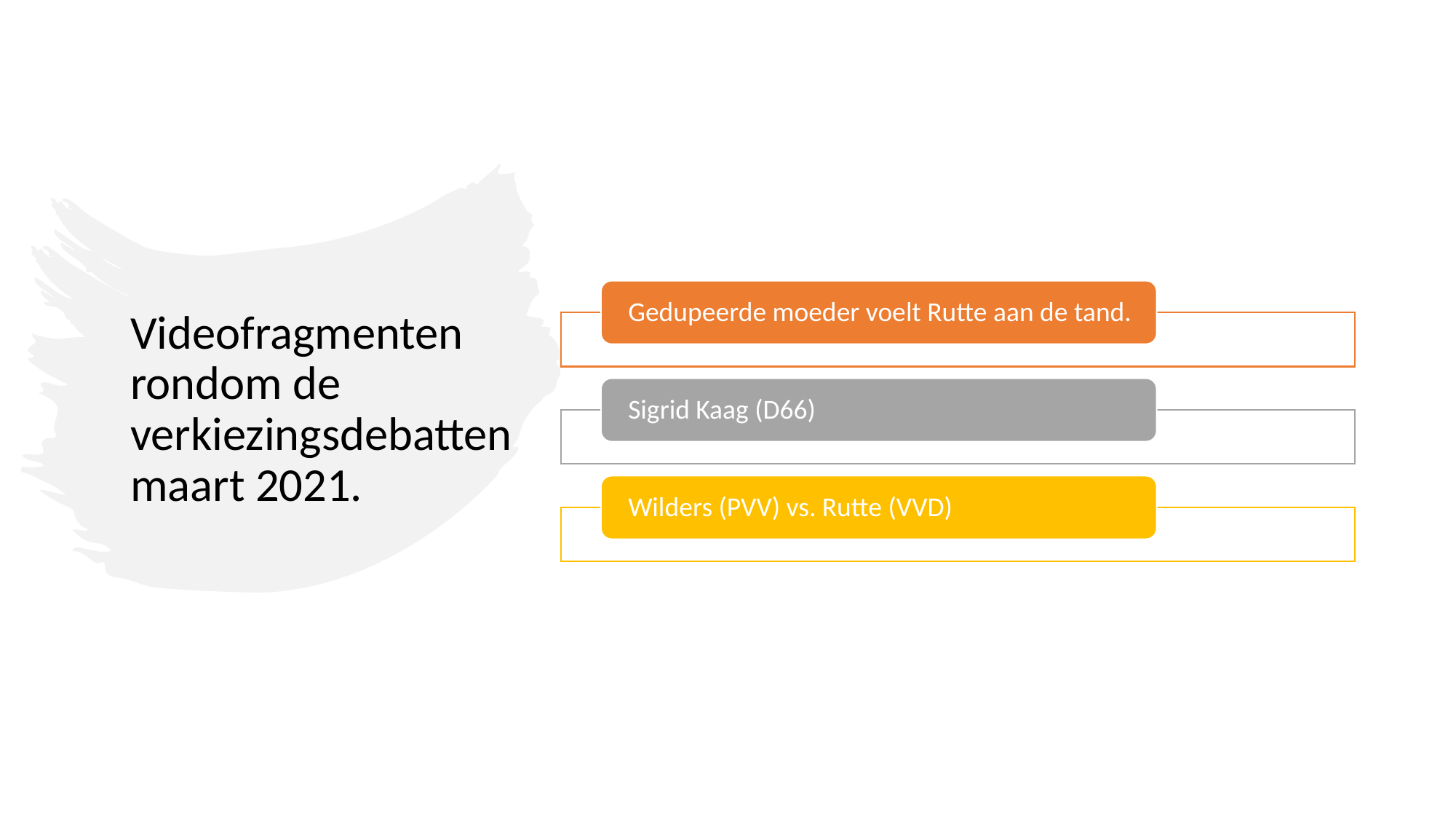

# Videofragmenten rondom de verkiezingsdebatten maart 2021.
Gedupeerde moeder voelt Rutte aan de tand.
Sigrid Kaag (D66)
Wilders (PVV) vs. Rutte (VVD)